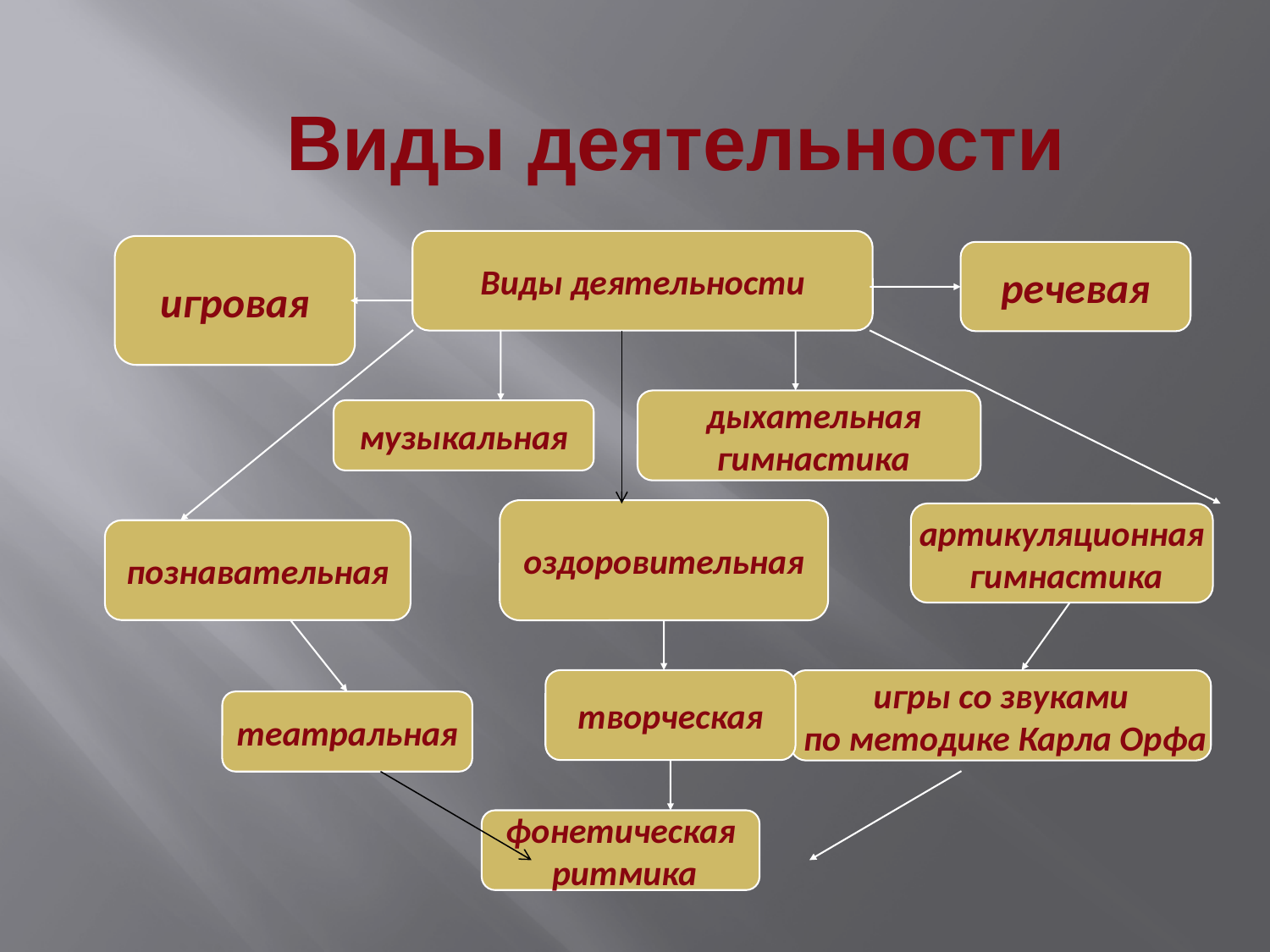

Виды деятельности
Виды деятельности
игровая
речевая

 дыхательная
 гимнастика
музыкальная
оздоровительная
артикуляционная
 гимнастика
познавательная

творческая
игры со звуками
 по методике Карла Орфа
театральная

фонетическая
 ритмика